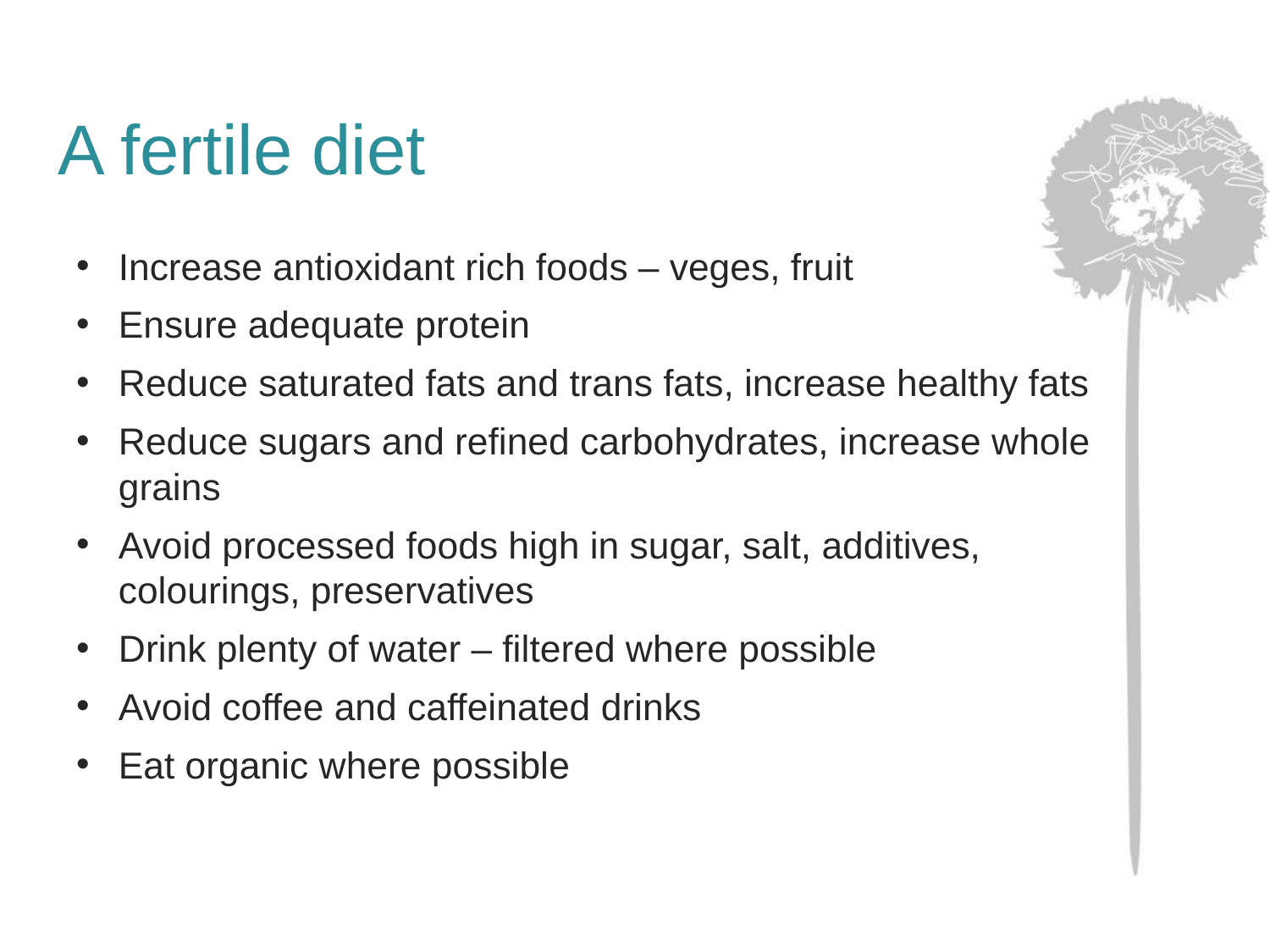

# A fertile diet
Increase antioxidant rich foods – veges, fruit
Ensure adequate protein
Reduce saturated fats and trans fats, increase healthy fats
Reduce sugars and refined carbohydrates, increase whole grains
Avoid processed foods high in sugar, salt, additives, colourings, preservatives
Drink plenty of water – filtered where possible
Avoid coffee and caffeinated drinks
Eat organic where possible